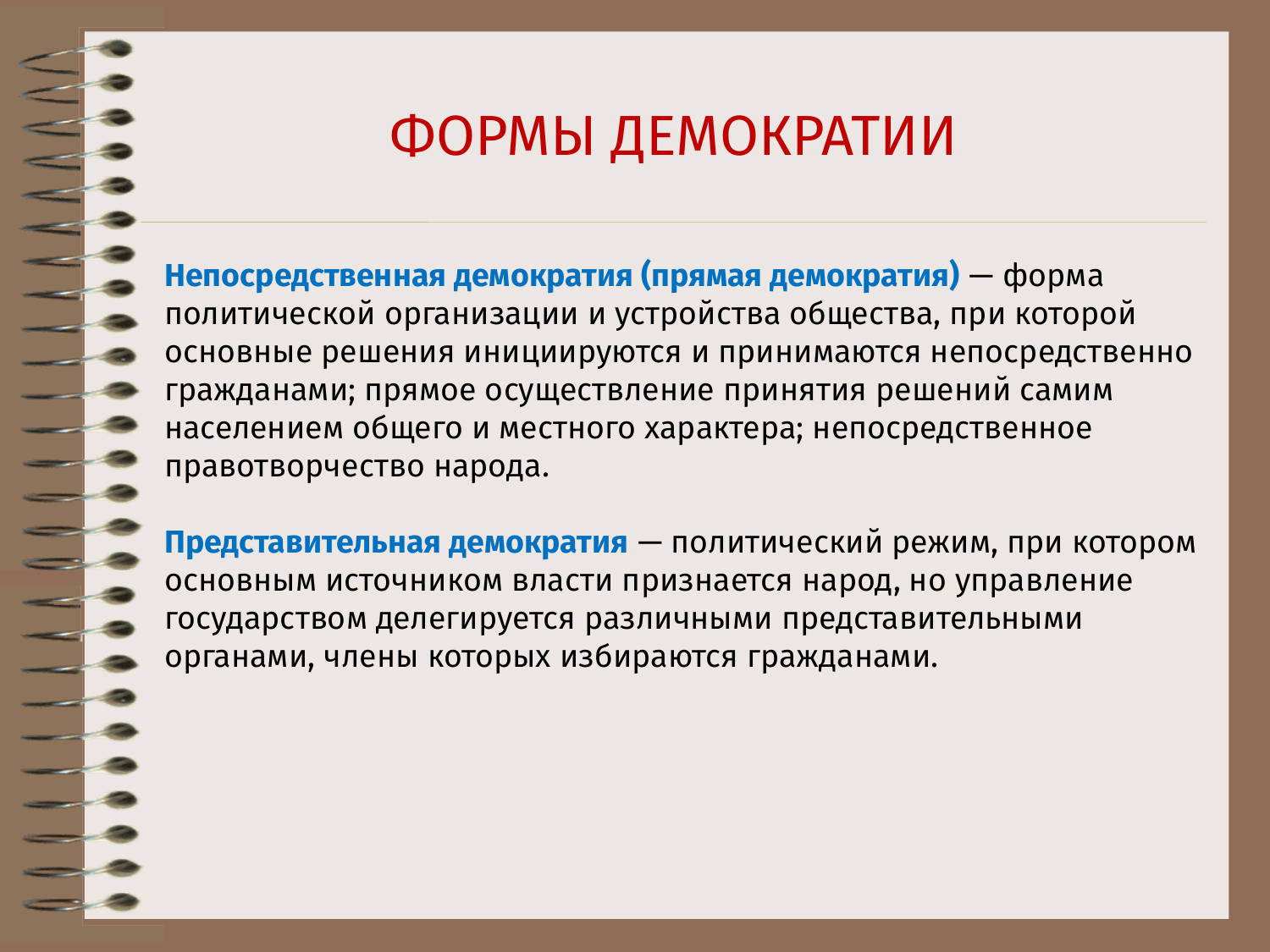

ФОРМЫ ДЕМОКРАТИИ
Непосредственная демократия (прямая демократия) — форма политической организации и устройства общества, при которой основные решения инициируются и принимаются непосредственно гражданами; прямое осуществление принятия решений самим населением общего и местного характера; непосредственное правотворчество народа.

Представительная демократия — политический режим, при котором основным источником власти признается народ, но управление государством делегируется различными представительными органами, члены которых избираются гражданами.